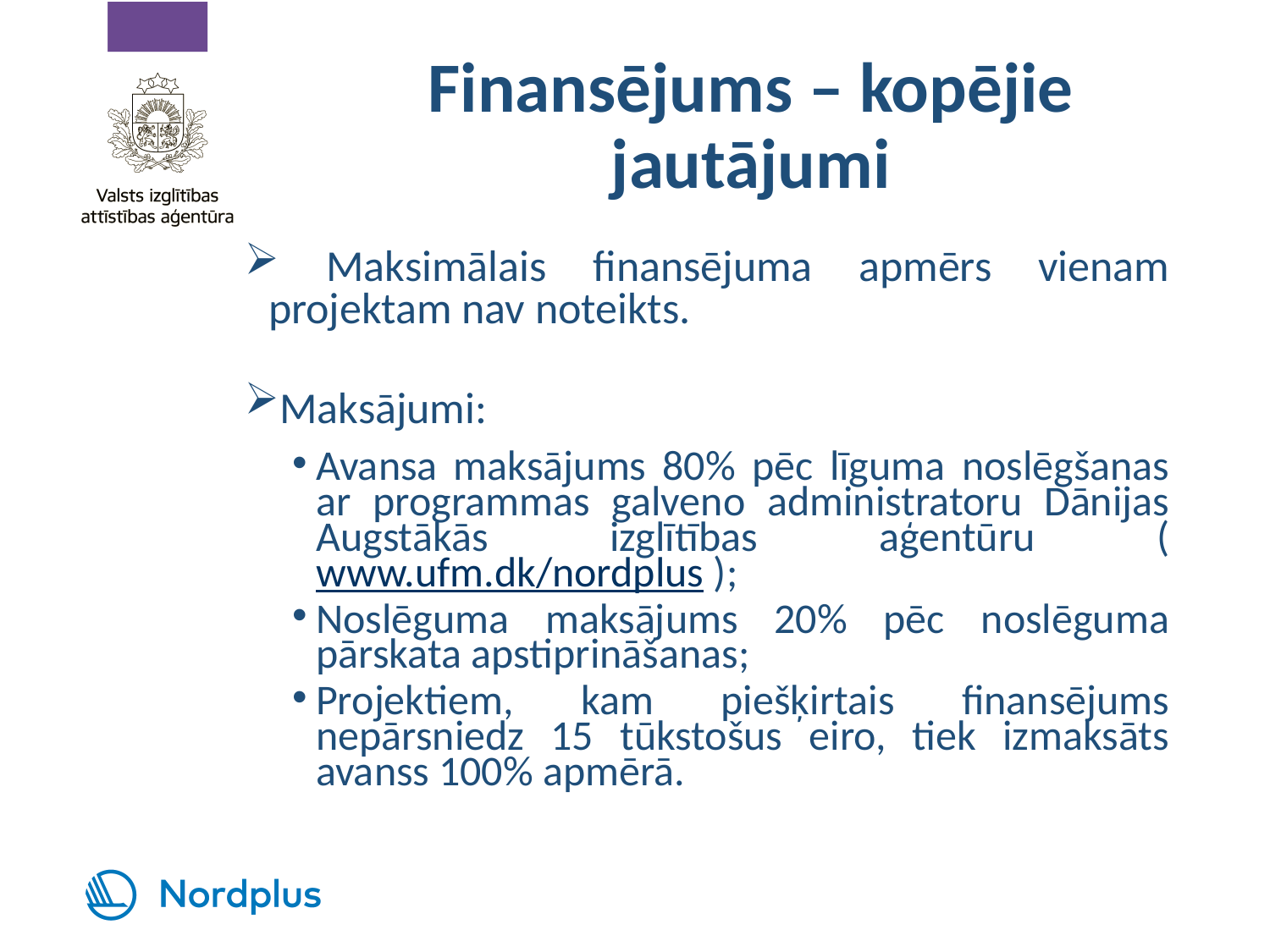

# Finansējums – kopējie jautājumi
 Maksimālais finansējuma apmērs vienam projektam nav noteikts.

Maksājumi:
Avansa maksājums 80% pēc līguma noslēgšanas ar programmas galveno administratoru Dānijas Augstākās izglītības aģentūru (www.ufm.dk/nordplus );
Noslēguma maksājums 20% pēc noslēguma pārskata apstiprināšanas;
Projektiem, kam piešķirtais finansējums nepārsniedz 15 tūkstošus eiro, tiek izmaksāts avanss 100% apmērā.